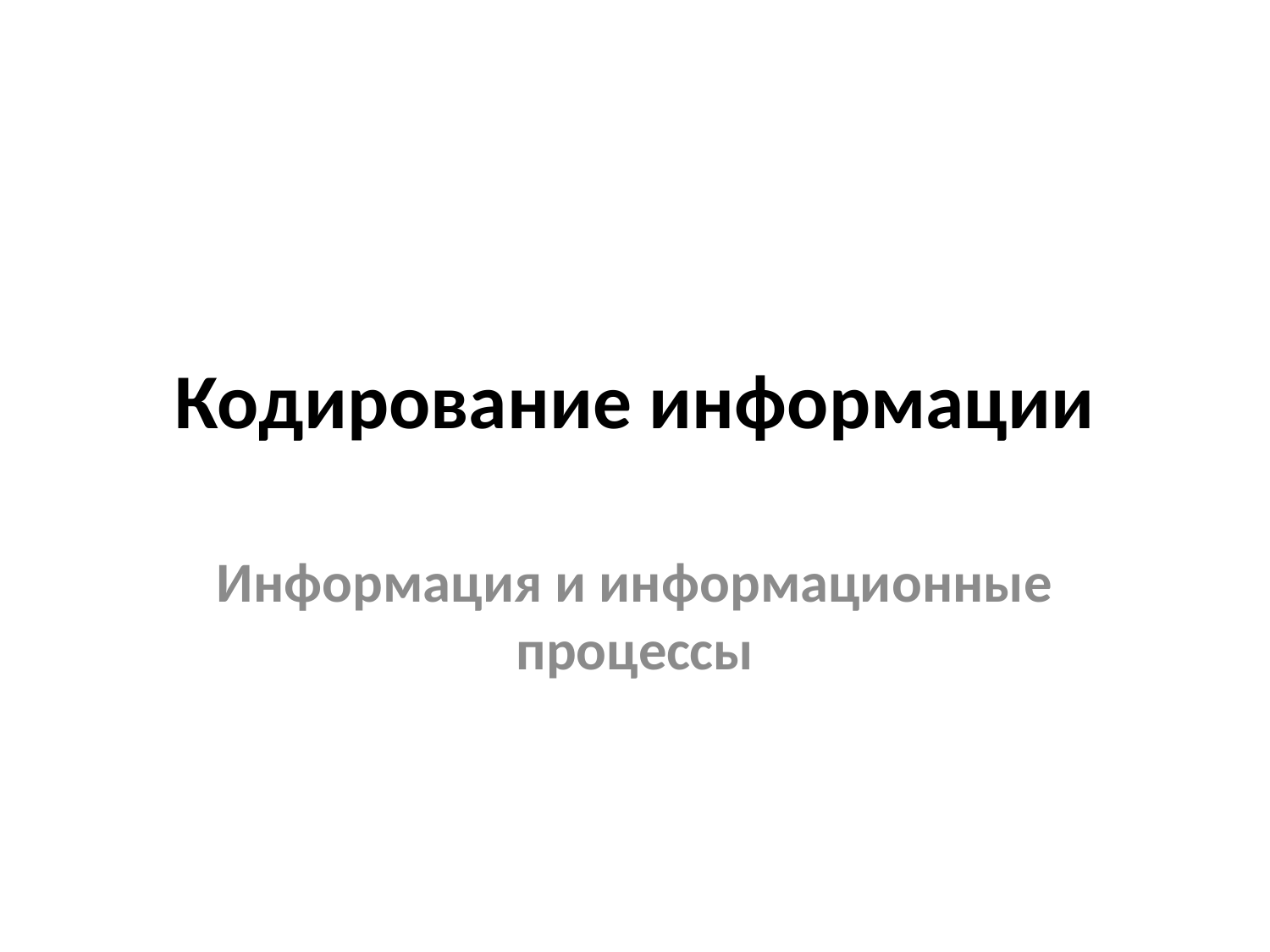

# Кодирование информации
Информация и информационные процессы